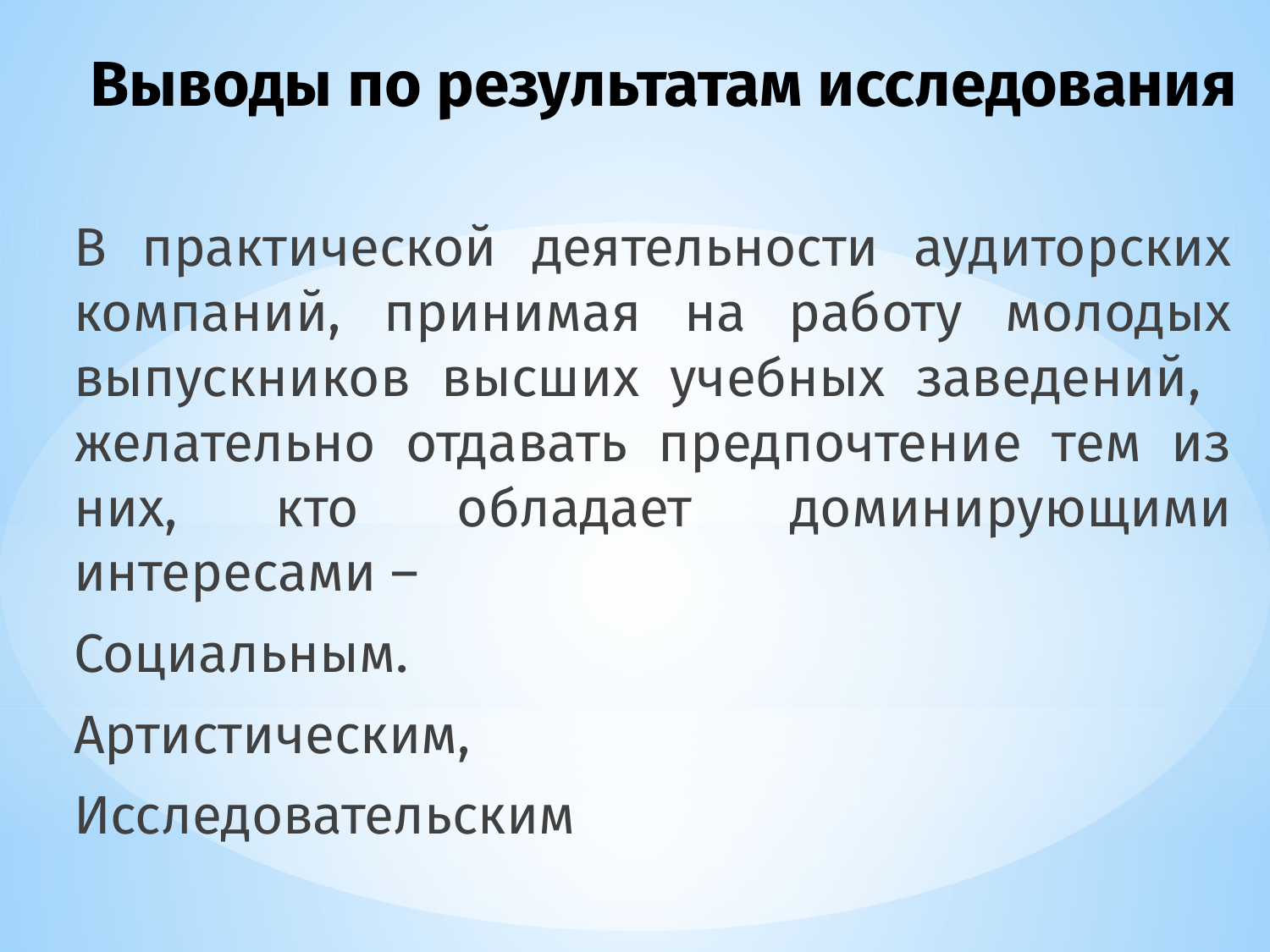

# Выводы по результатам исследования
В практической деятельности аудиторских компаний, принимая на работу молодых выпускников высших учебных заведений,  желательно отдавать предпочтение тем из них, кто обладает доминирующими интересами –
Социальным.
Артистическим,
Исследовательским